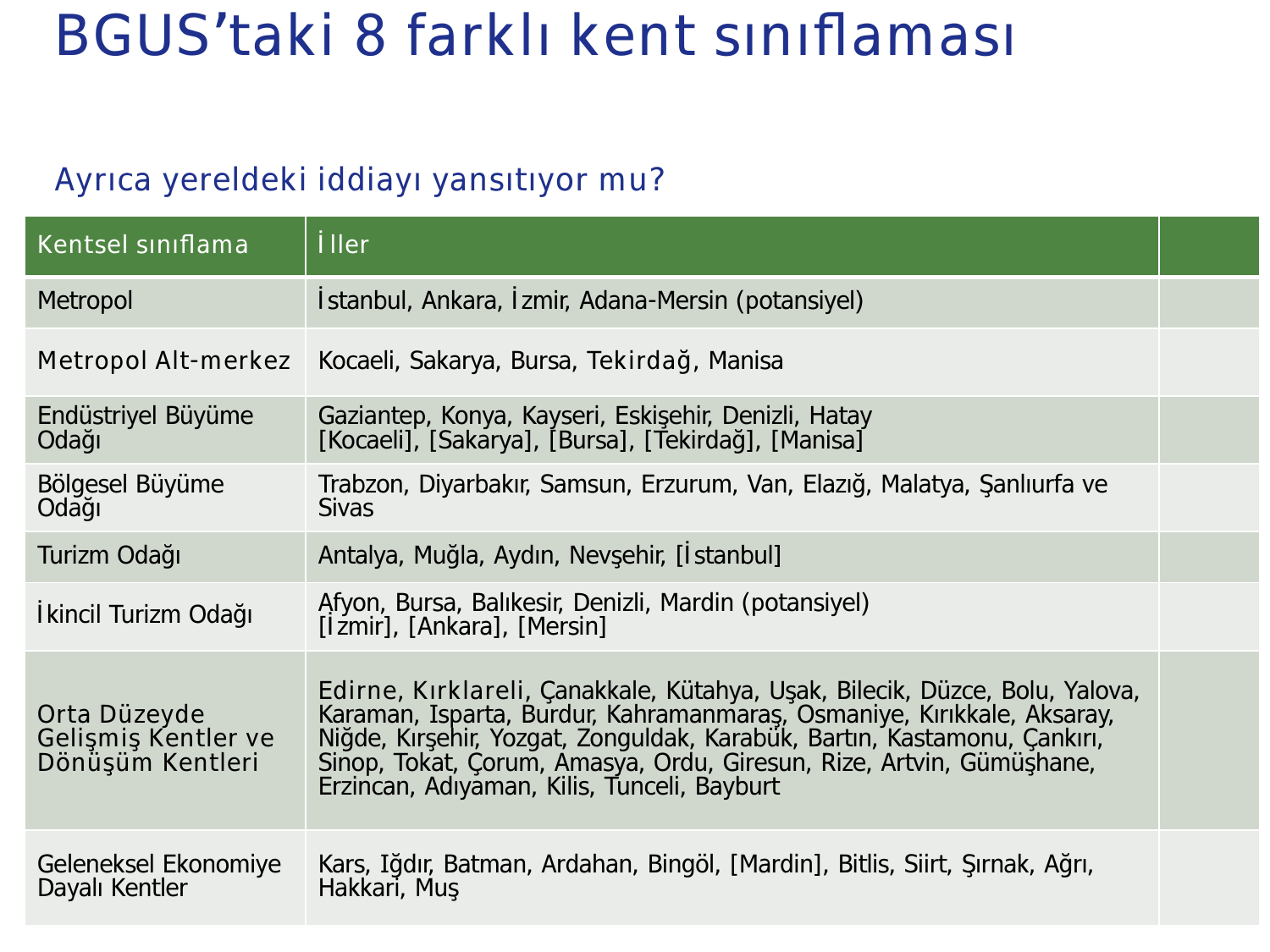

# BGUS’taki 8 farklı kent sınıflaması Ayrıca yereldeki iddiayı yansıtıyor mu?
| Kentsel sınıflama | İller |  |
| --- | --- | --- |
| Metropol | İstanbul, Ankara, İzmir, Adana-Mersin (potansiyel) |  |
| Metropol Alt-merkez | Kocaeli, Sakarya, Bursa, Tekirdağ, Manisa |  |
| Endüstriyel Büyüme Odağı | Gaziantep, Konya, Kayseri, Eskişehir, Denizli, Hatay [Kocaeli], [Sakarya], [Bursa], [Tekirdağ], [Manisa] |  |
| Bölgesel Büyüme Odağı | Trabzon, Diyarbakır, Samsun, Erzurum, Van, Elazığ, Malatya, Şanlıurfa ve Sivas |  |
| Turizm Odağı | Antalya, Muğla, Aydın, Nevşehir, [İstanbul] |  |
| İkincil Turizm Odağı | Afyon, Bursa, Balıkesir, Denizli, Mardin (potansiyel) [İzmir], [Ankara], [Mersin] |  |
| Orta Düzeyde Gelişmiş Kentler ve Dönüşüm Kentleri | Edirne, Kırklareli, Çanakkale, Kütahya, Uşak, Bilecik, Düzce, Bolu, Yalova, Karaman, Isparta, Burdur, Kahramanmaraş, Osmaniye, Kırıkkale, Aksaray, Niğde, Kırşehir, Yozgat, Zonguldak, Karabük, Bartın, Kastamonu, Çankırı, Sinop, Tokat, Çorum, Amasya, Ordu, Giresun, Rize, Artvin, Gümüşhane, Erzincan, Adıyaman, Kilis, Tunceli, Bayburt |  |
| Geleneksel Ekonomiye Dayalı Kentler | Kars, Iğdır, Batman, Ardahan, Bingöl, [Mardin], Bitlis, Siirt, Şırnak, Ağrı, Hakkari, Muş |  |